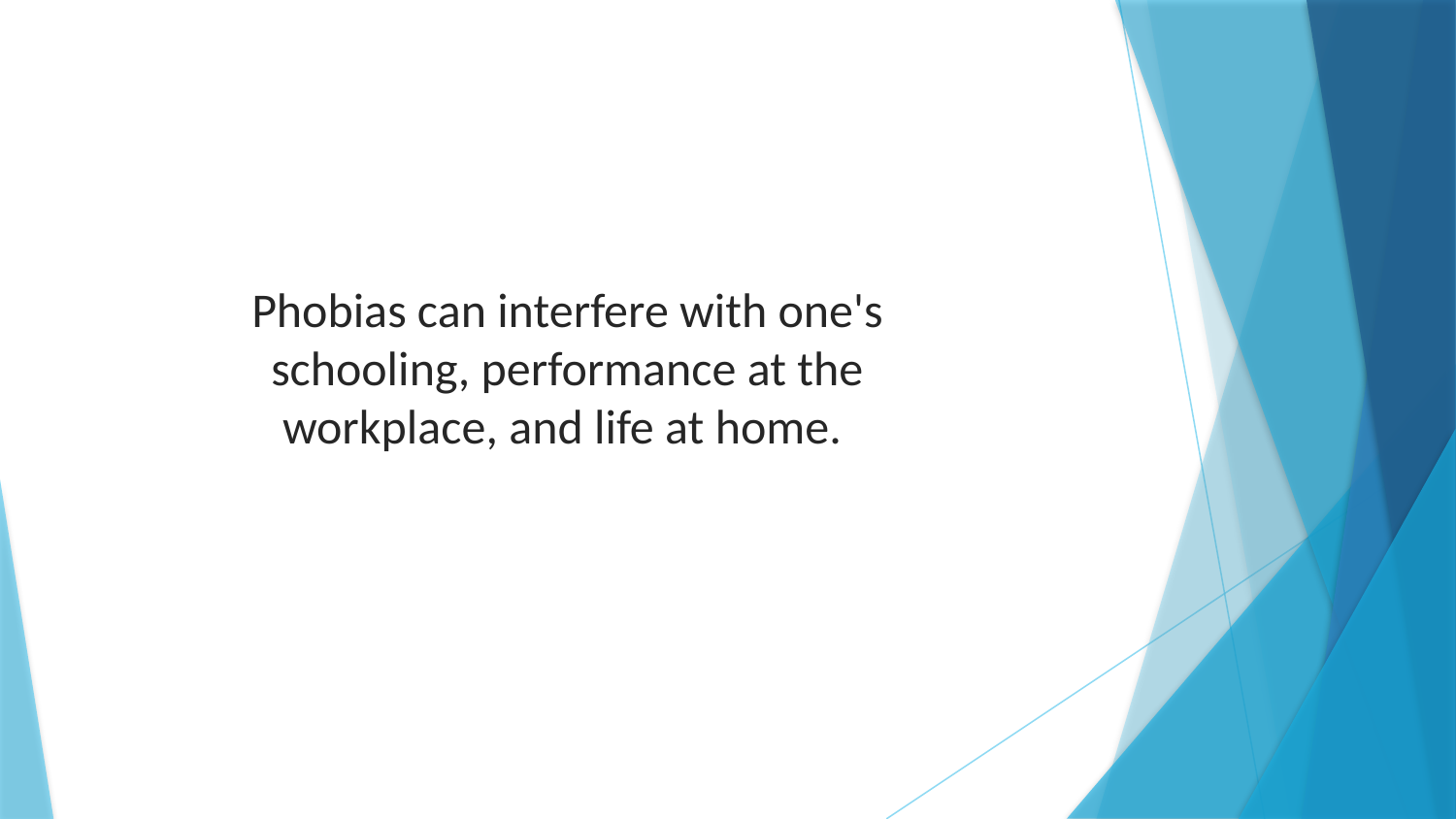

Phobias can interfere with one's schooling, performance at the workplace, and life at home.